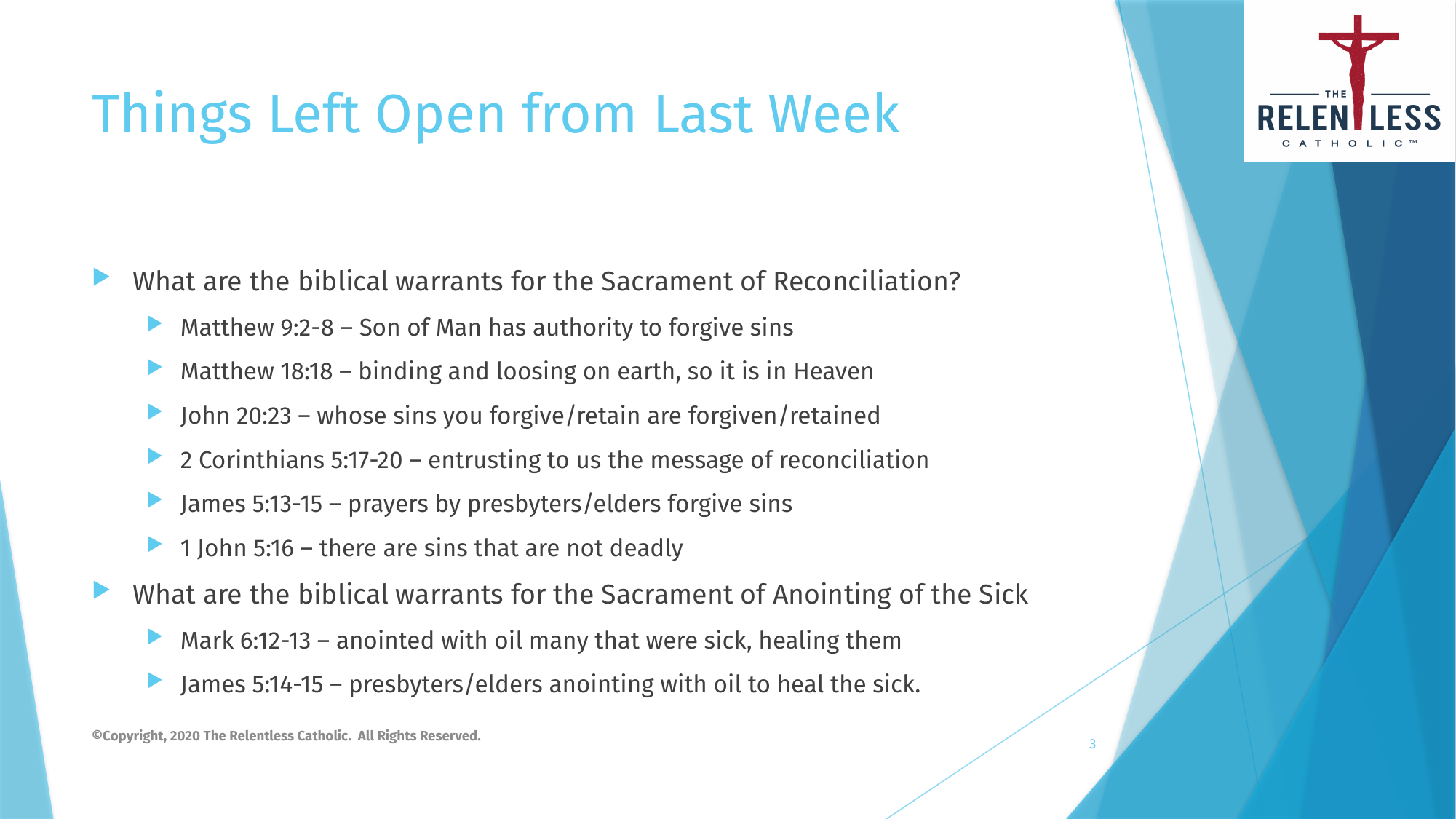

# Things Left Open from Last Week
What are the biblical warrants for the Sacrament of Reconciliation?
Matthew 9:2-8 – Son of Man has authority to forgive sins
Matthew 18:18 – binding and loosing on earth, so it is in Heaven
John 20:23 – whose sins you forgive/retain are forgiven/retained
2 Corinthians 5:17-20 – entrusting to us the message of reconciliation
James 5:13-15 – prayers by presbyters/elders forgive sins
1 John 5:16 – there are sins that are not deadly
What are the biblical warrants for the Sacrament of Anointing of the Sick
Mark 6:12-13 – anointed with oil many that were sick, healing them
James 5:14-15 – presbyters/elders anointing with oil to heal the sick.

©Copyright, 2020 The Relentless Catholic.  All Rights Reserved.

3